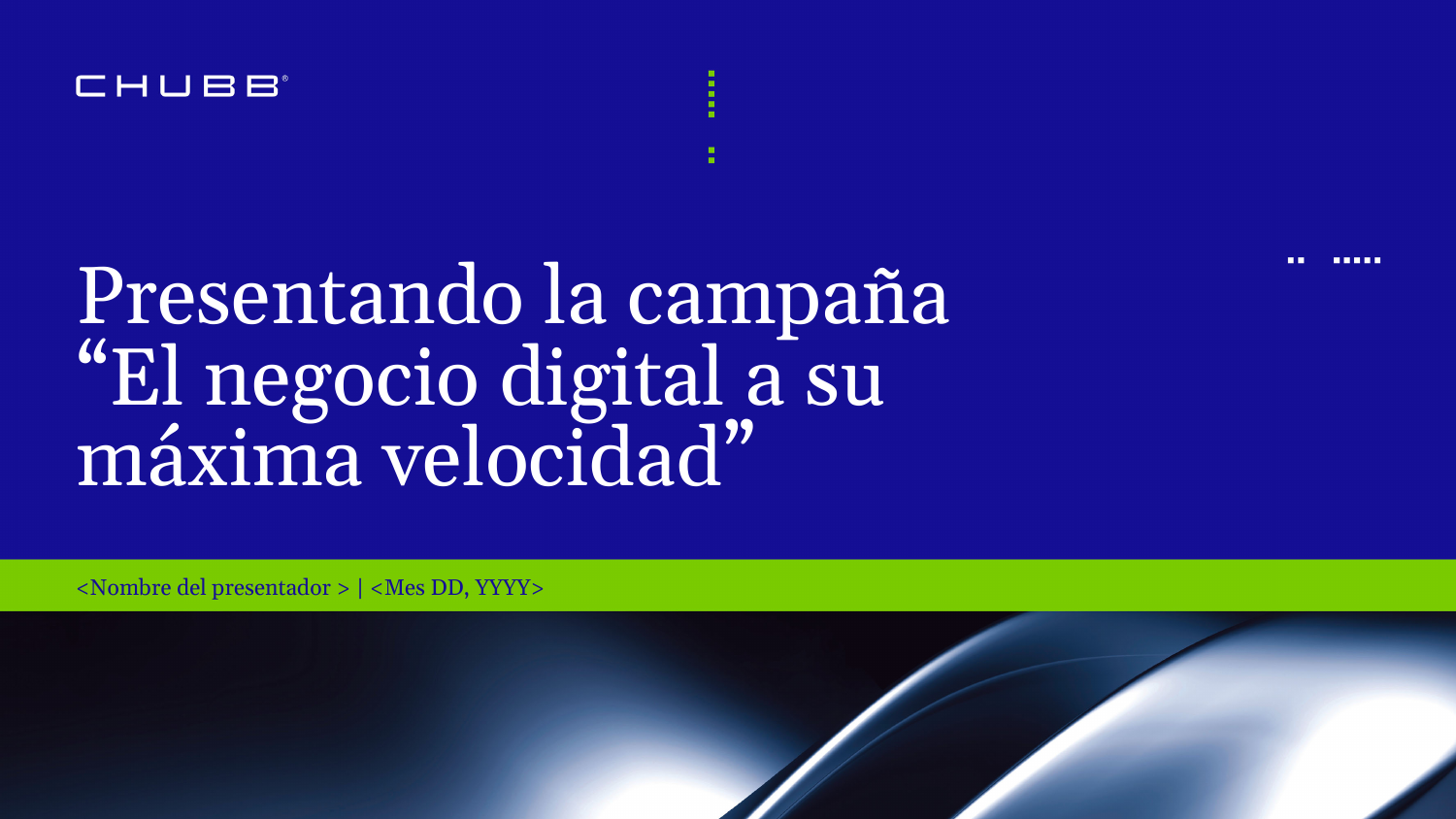

Presentando la campaña “El negocio digital a su máxima velocidad”
<Nombre del presentador > | <Mes DD, YYYY>